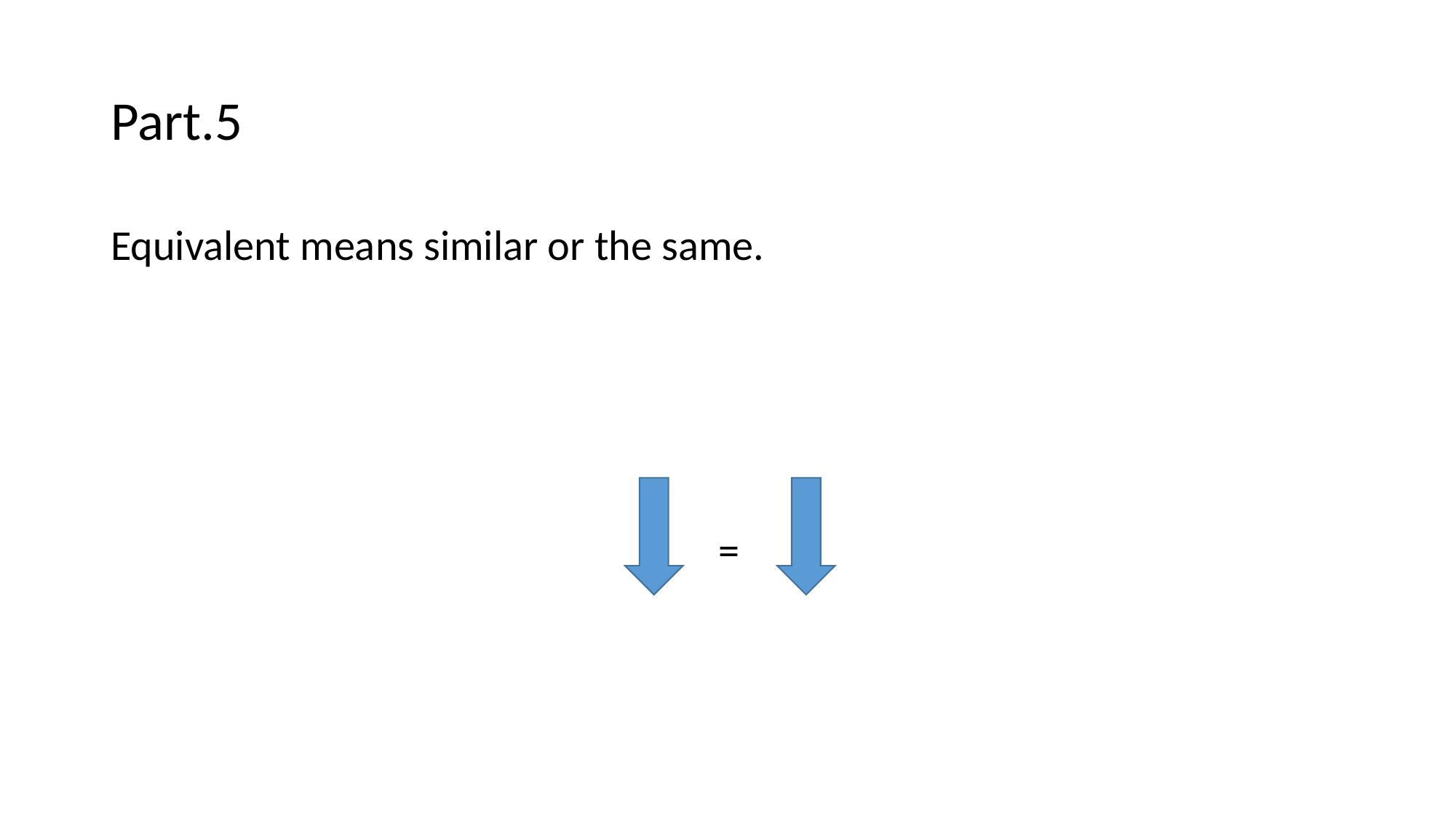

# Part.5
Equivalent means similar or the same.

                                                               =